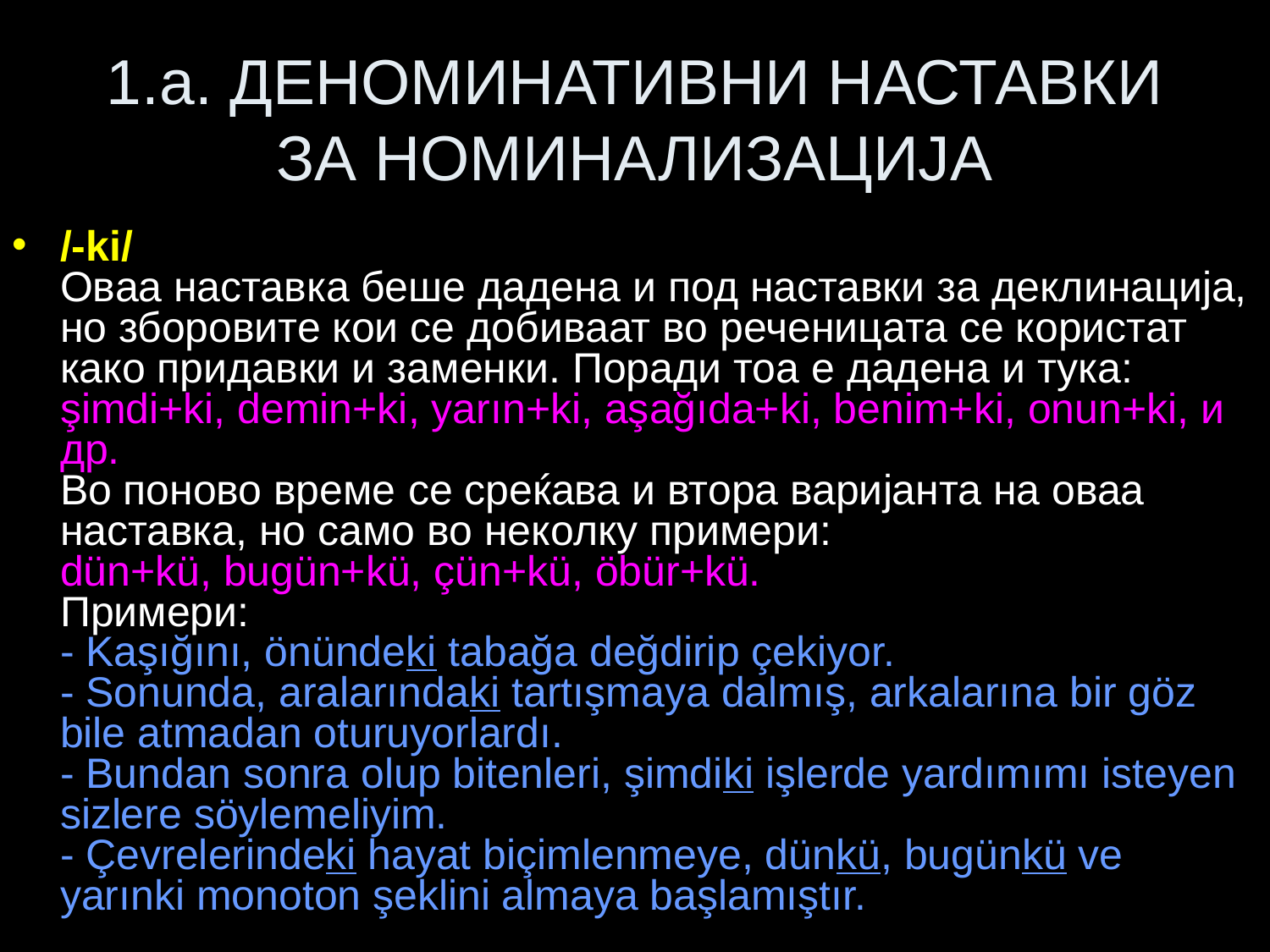

# 1.a. ДЕНОМИНАТИВНИ НАСТАВКИ ЗА НОМИНАЛИЗАЦИЈА
/-ki/
Оваа наставка беше дадена и под наставки за деклинација, но зборовите кои се добиваат во реченицата се користат како придавки и заменки. Поради тоа е дадена и тука:
şimdi+ki, demin+ki, yarın+ki, aşağıda+ki, benim+ki, onun+ki, и др.
Во поново време се среќава и втора варијанта на оваа наставка, но само во неколку примери:
dün+kü, bugün+kü, çün+kü, öbür+kü.
Примери:
- Kaşığını, önündeki tabağa değdirip çekiyor.
- Sonunda, aralarındaki tartışmaya dalmış, arkalarına bir göz bile atmadan oturuyorlardı.
- Bundan sonra olup bitenleri, şimdiki işlerde yardımımı isteyen sizlere söylemeliyim.
- Çevrelerindeki hayat biçimlenmeye, dünkü, bugünkü ve yarınki monoton şeklini almaya başlamıştır.